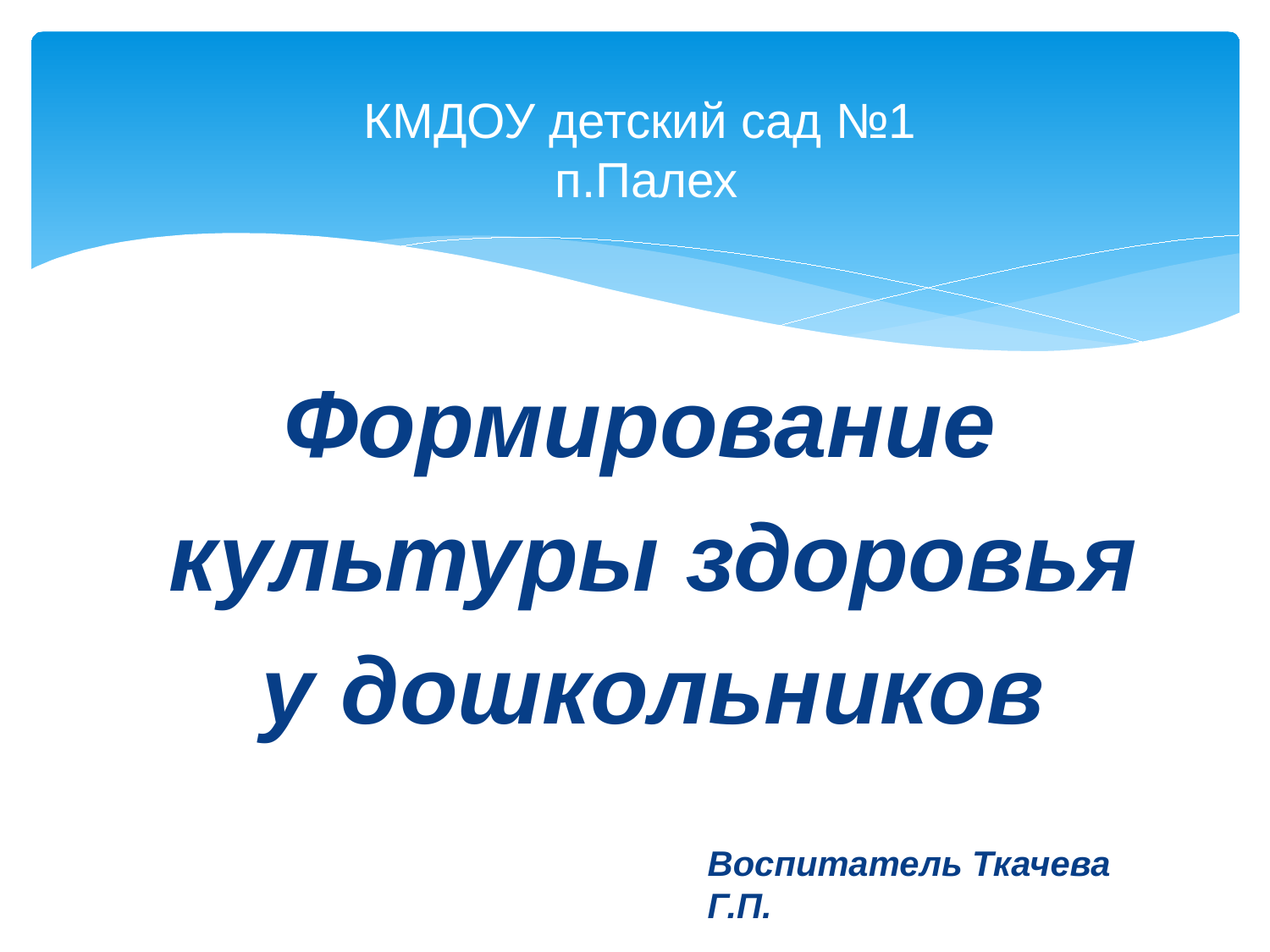

КМДОУ детский сад №1
 п.Палех
Формирование
 культуры здоровья
 у дошкольников
Воспитатель Ткачева Г.П.